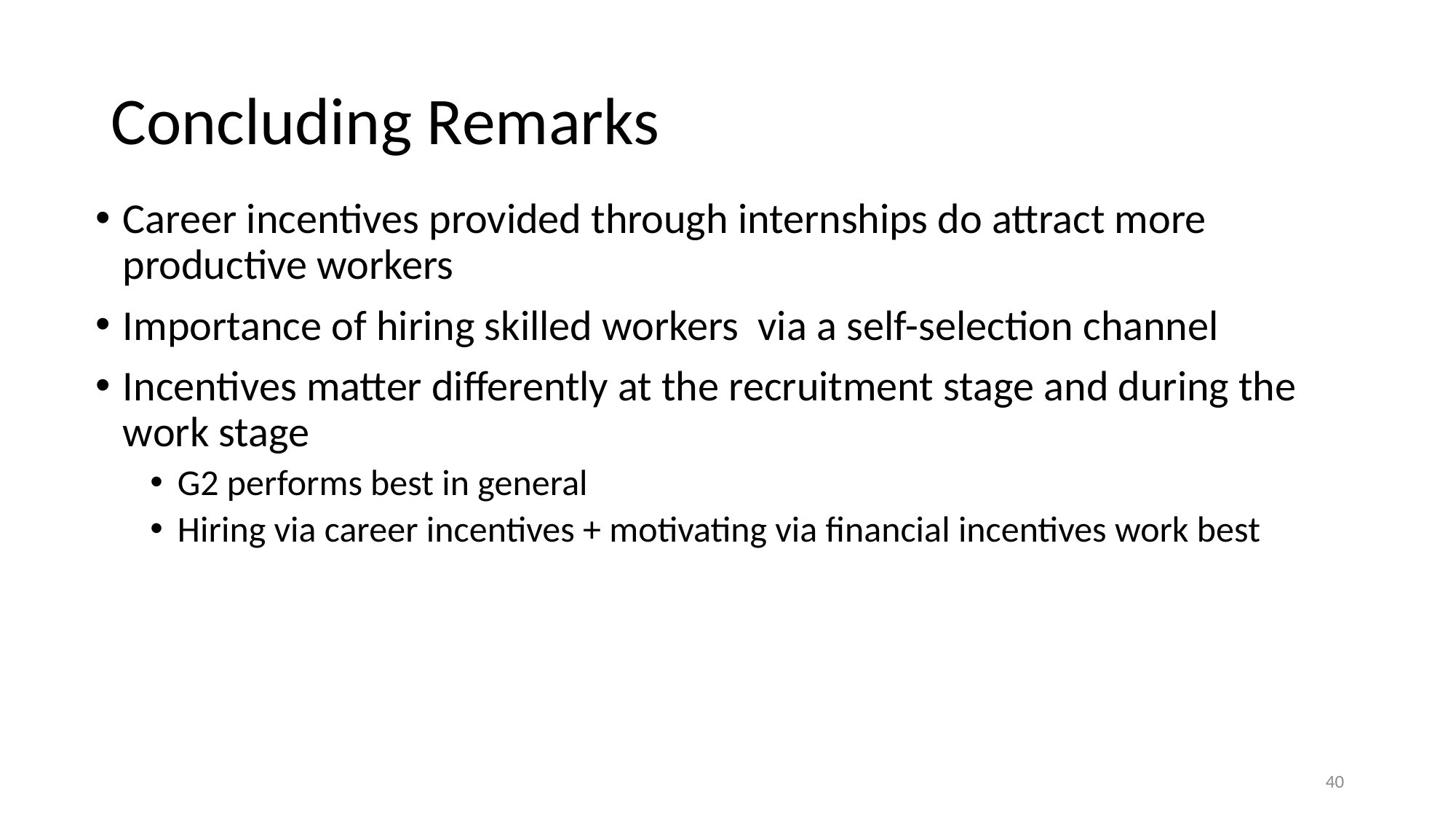

# Concluding Remarks
Career incentives provided through internships do attract more productive workers
Importance of hiring skilled workers  via a self-selection channel
Incentives matter differently at the recruitment stage and during the work stage
G2 performs best in general
Hiring via career incentives + motivating via financial incentives work best

40